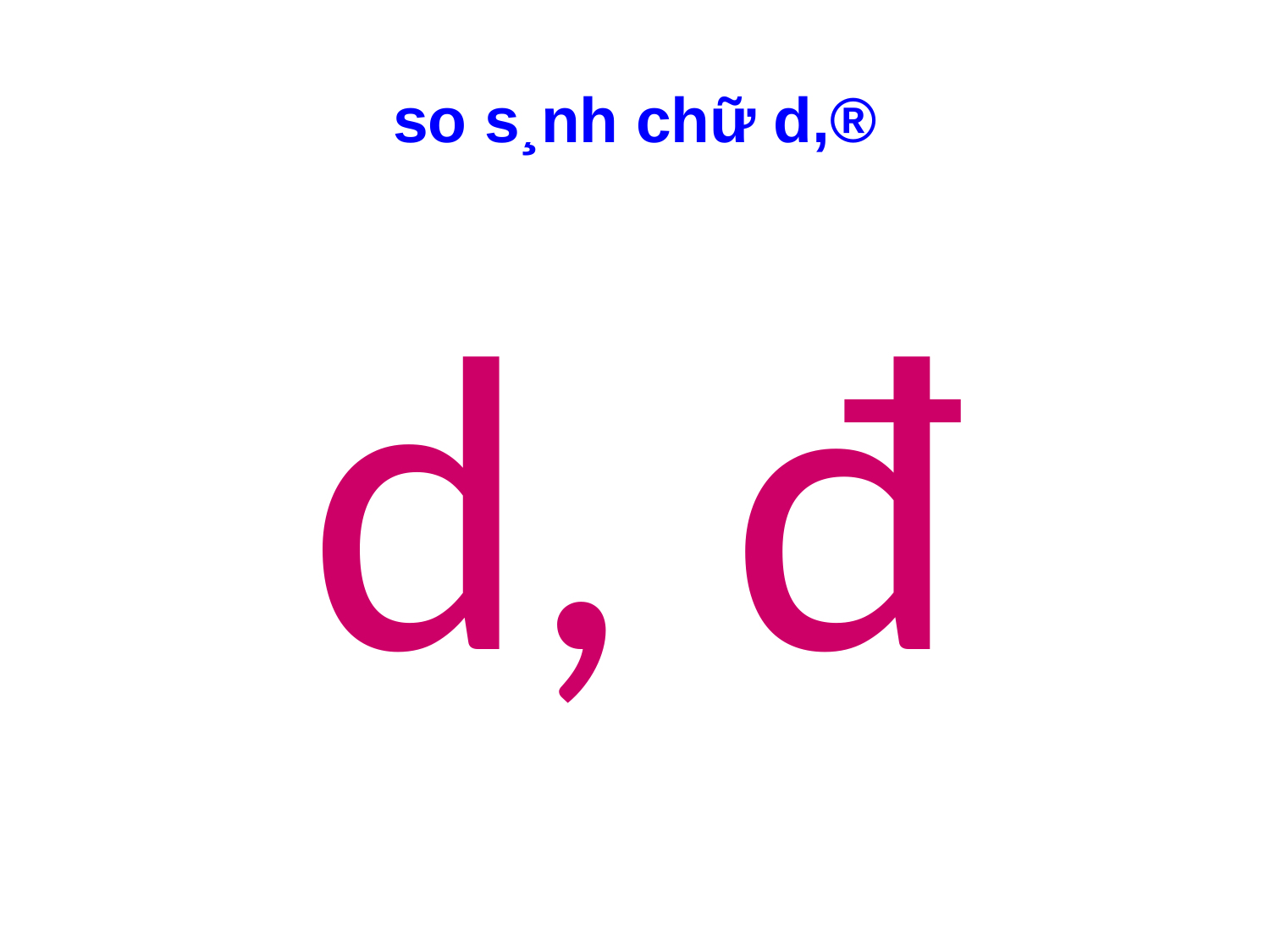

# so s¸nh chữ d,®
d, đ